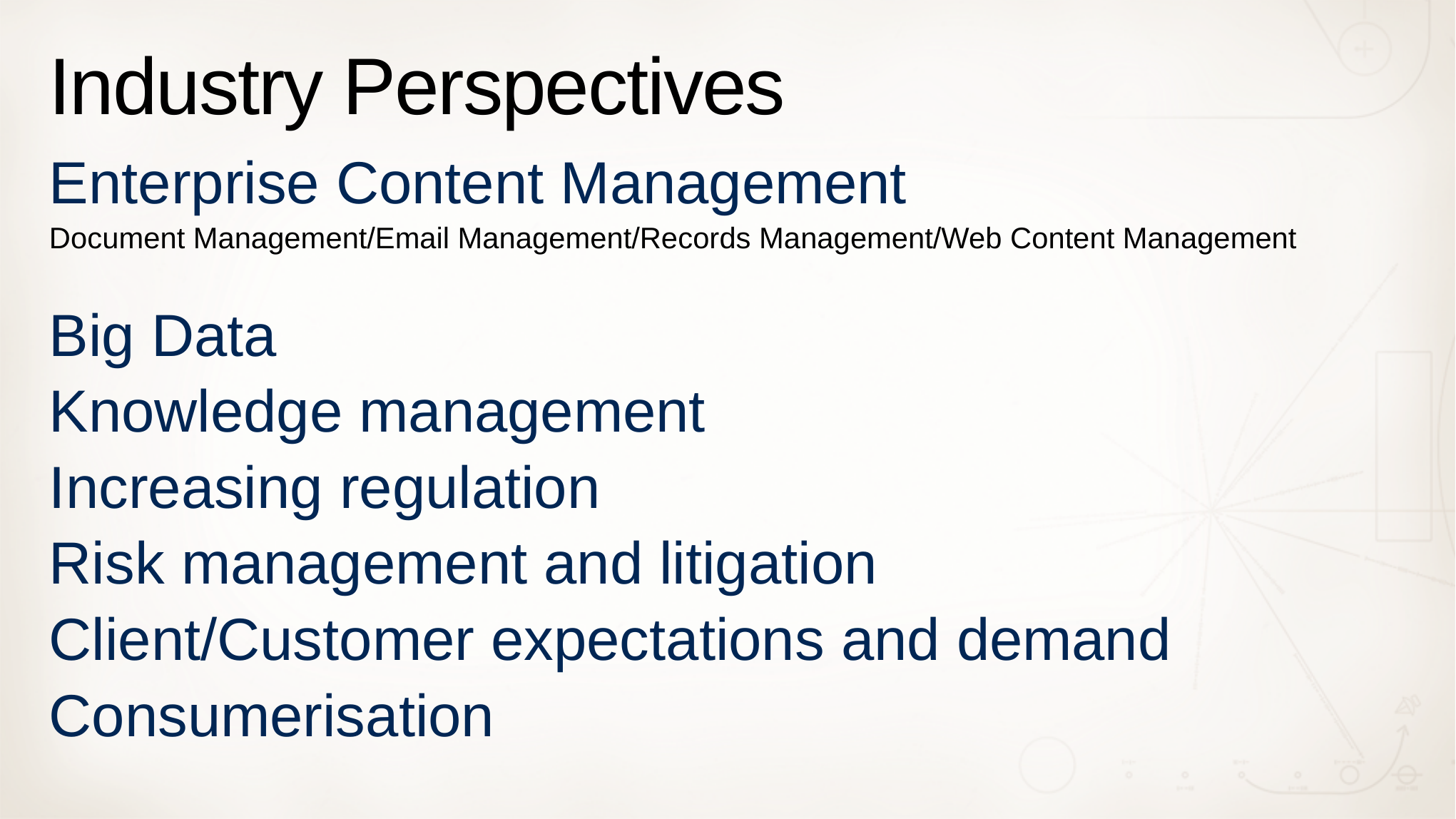

# Industry Perspectives
Enterprise Content Management
Document Management/Email Management/Records Management/Web Content Management

Big Data
Knowledge management
Increasing regulation
Risk management and litigation
Client/Customer expectations and demand
Consumerisation